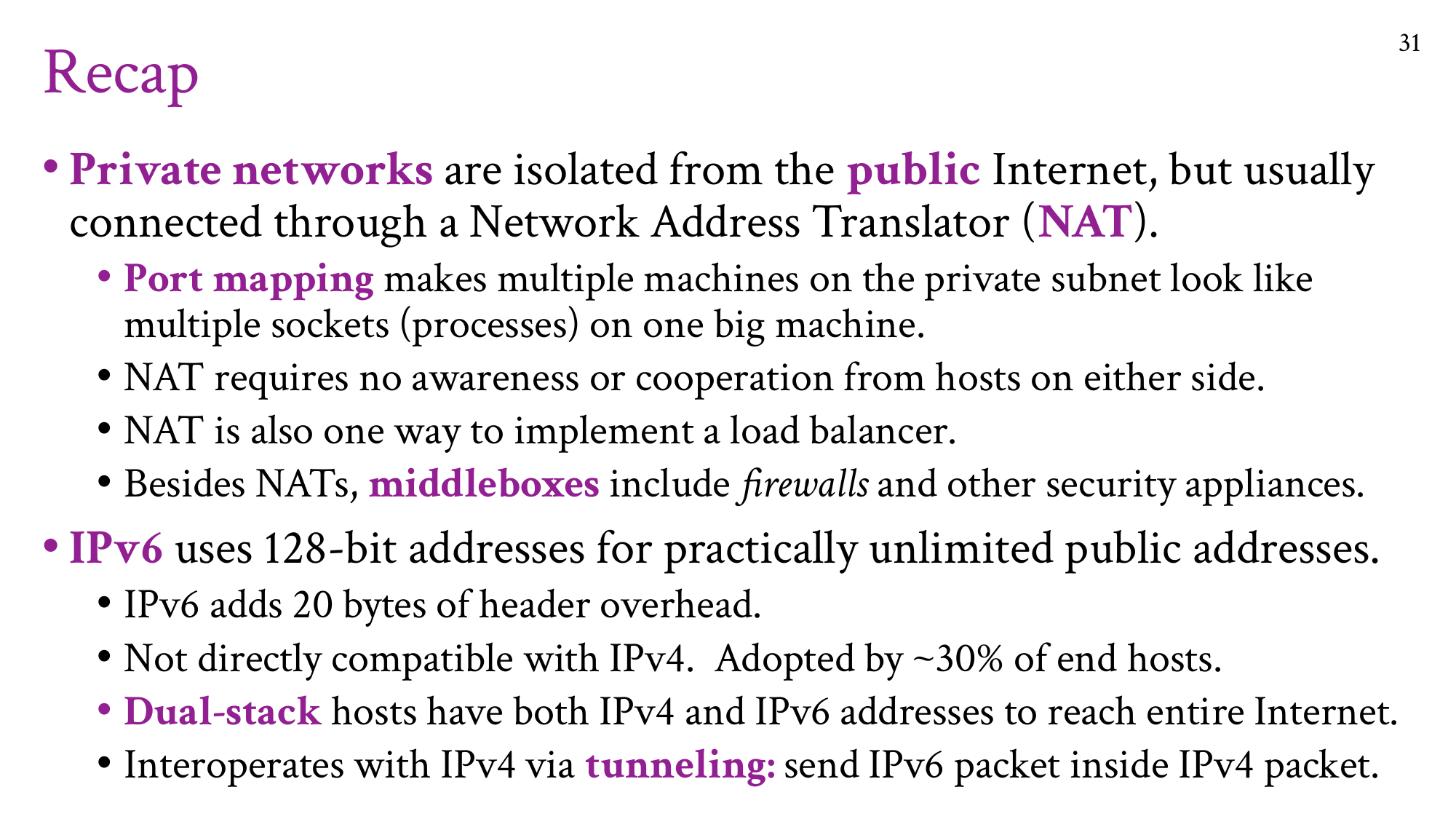

# Recap
Private networks are isolated from the public Internet, but usually connected through a Network Address Translator (NAT).
Port mapping makes multiple machines on the private subnet look like multiple sockets (processes) on one big machine.
NAT requires no awareness or cooperation from hosts on either side.
NAT is also one way to implement a load balancer.
Besides NATs, middleboxes include firewalls and other security appliances.
IPv6 uses 128-bit addresses for practically unlimited public addresses.
IPv6 adds 20 bytes of header overhead.
Not directly compatible with IPv4.  Adopted by ~30% of end hosts.
Dual-stack hosts have both IPv4 and IPv6 addresses to reach entire Internet.
Interoperates with IPv4 via tunneling: send IPv6 packet inside IPv4 packet.